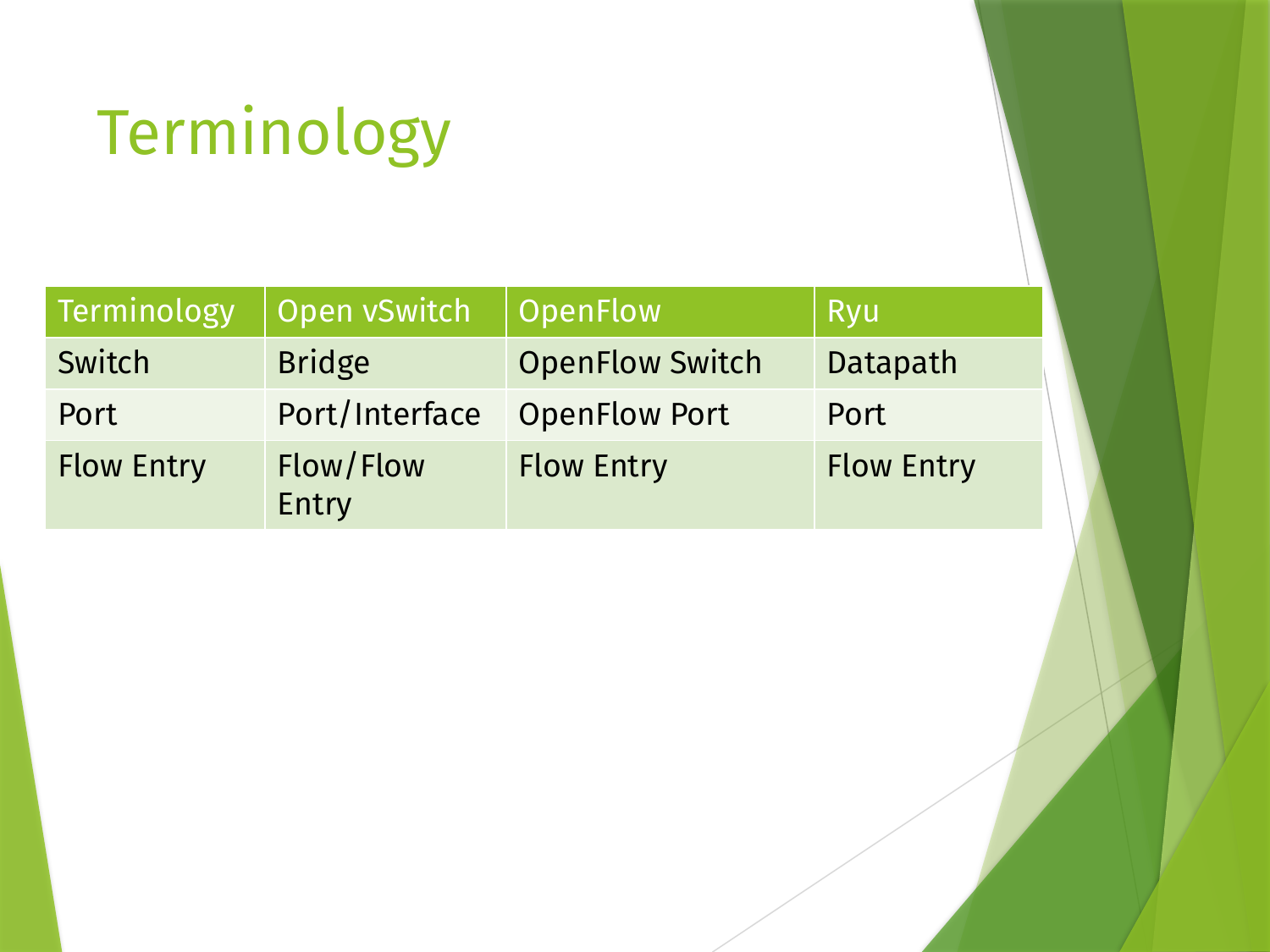

# Terminology
| Terminology | Open vSwitch | OpenFlow | Ryu |
| --- | --- | --- | --- |
| Switch | Bridge | OpenFlow Switch | Datapath |
| Port | Port/Interface | OpenFlow Port | Port |
| Flow Entry | Flow/Flow Entry | Flow Entry | Flow Entry |